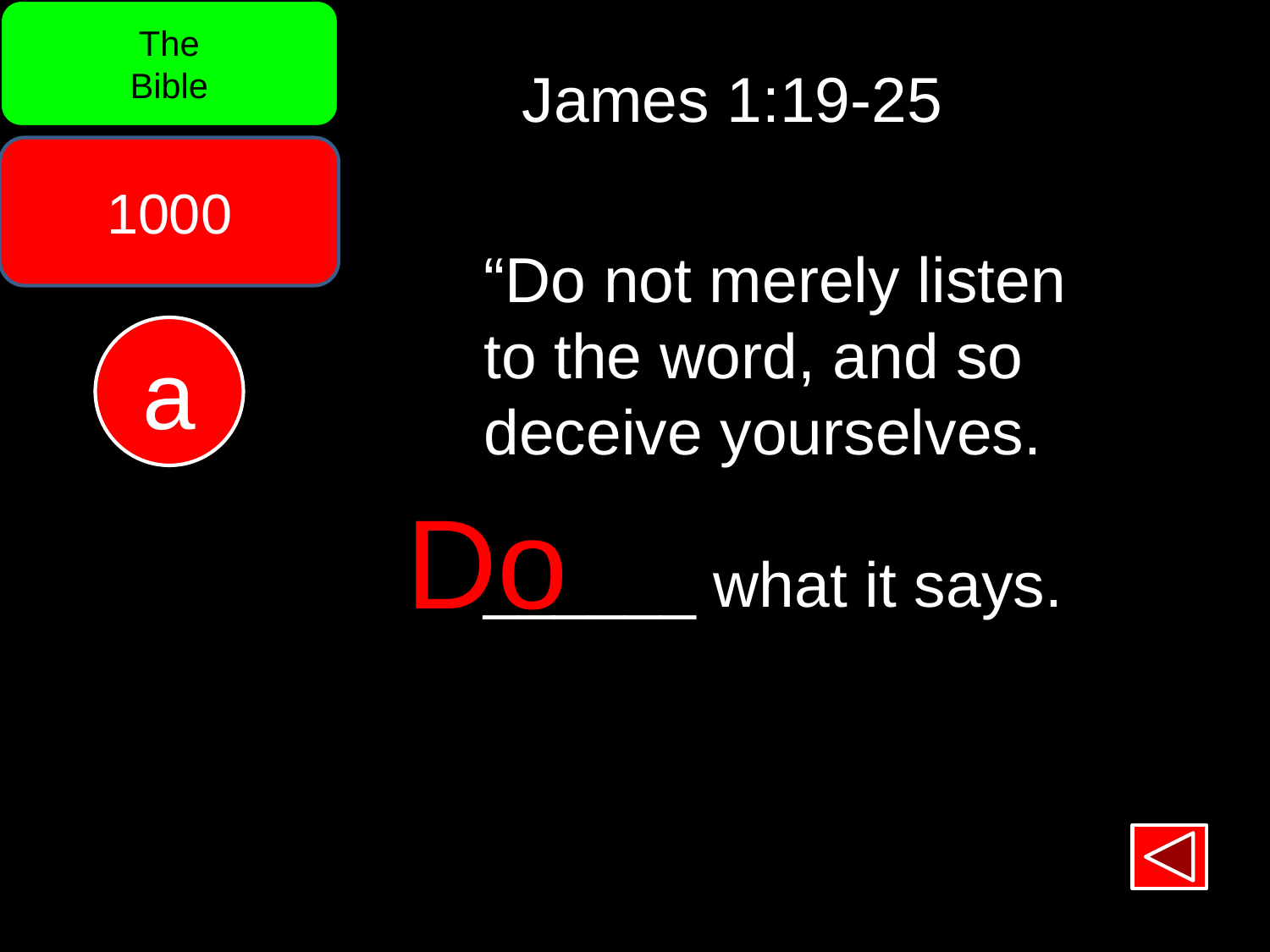

The
Bible
James 1:19-25
1000
“Do not merely listen
to the word, and so
deceive yourselves.

______ what it says.
a
Do